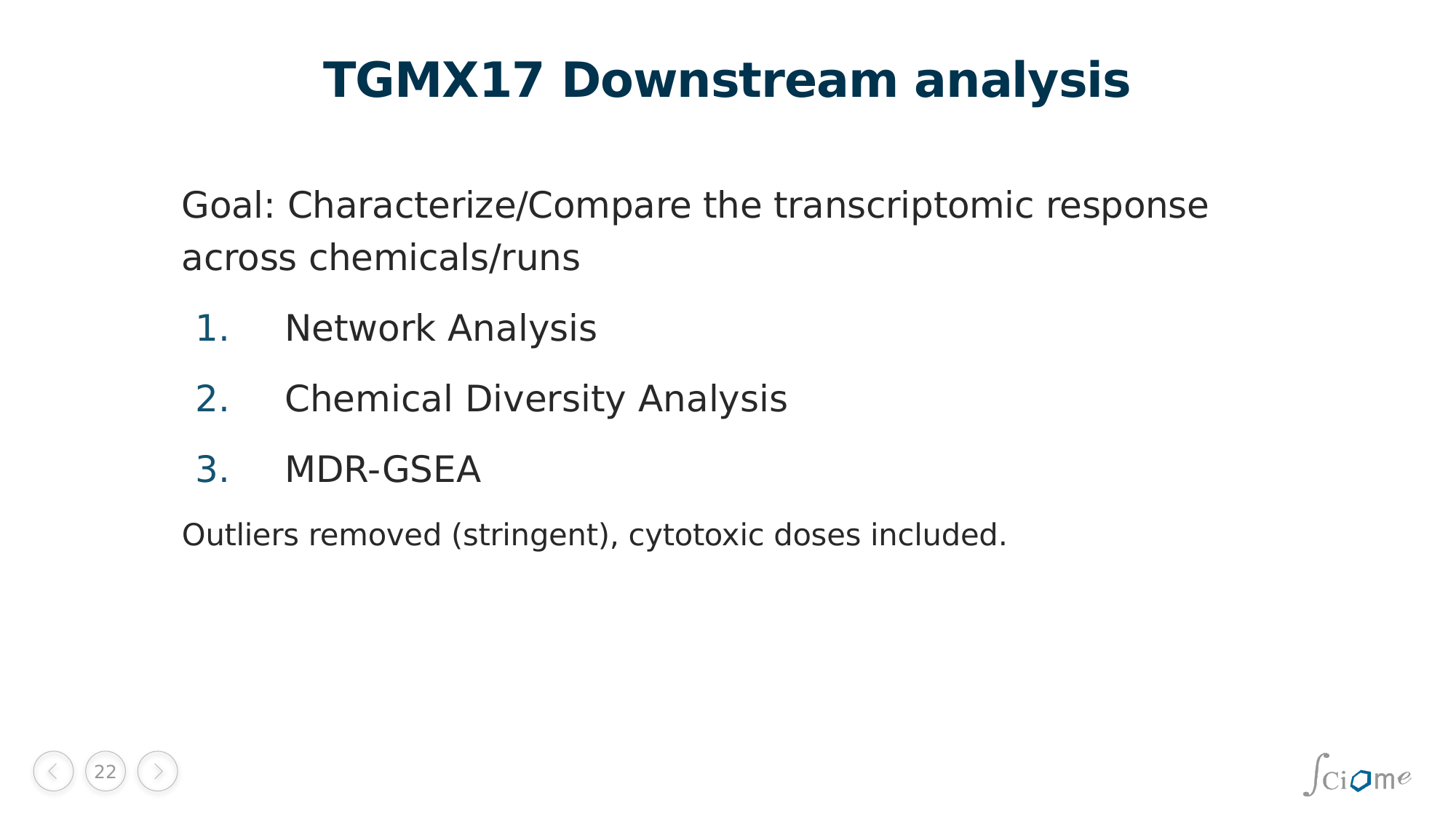

# TGMX17 Downstream analysis
Goal: Characterize/Compare the transcriptomic response across chemicals/runs
Network Analysis
Chemical Diversity Analysis
MDR-GSEA
Outliers removed (stringent), cytotoxic doses included.